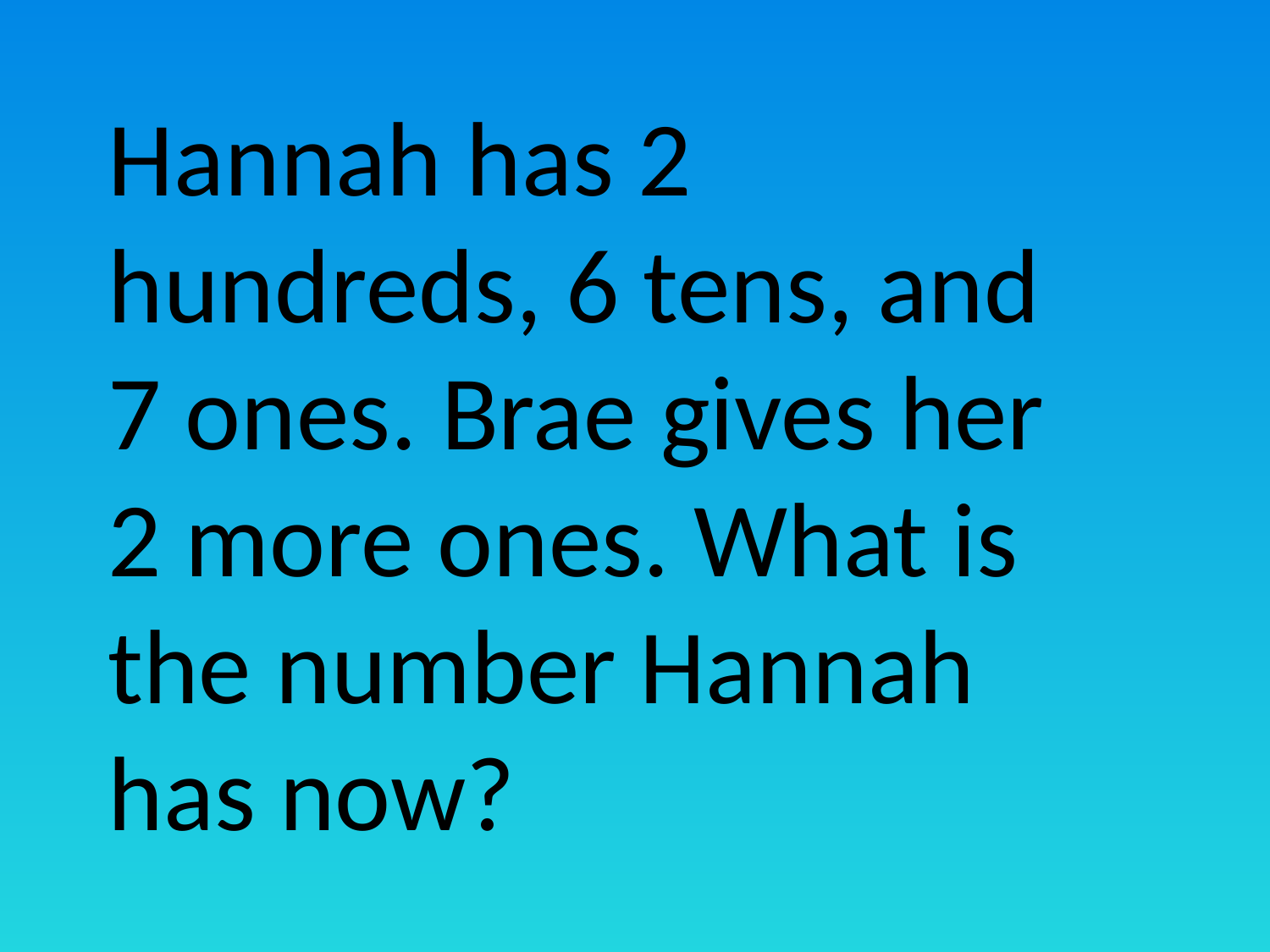

# Hannah has 2 hundreds, 6 tens, and 7 ones. Brae gives her 2 more ones. What is the number Hannah has now?